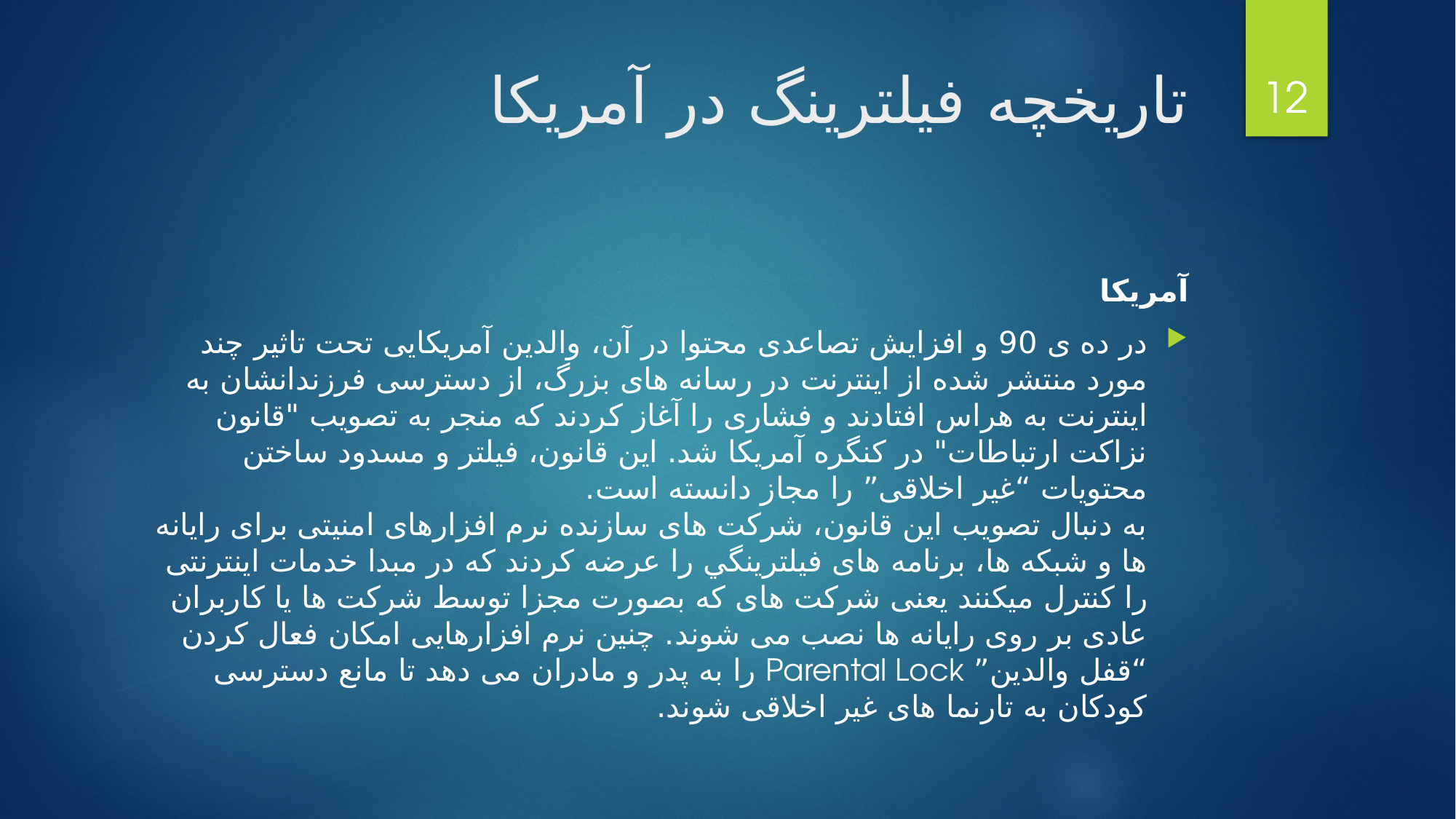

12
تاریخچه فیلترینگ در آمریکا
آمريكا
در ده ی 90 و افزایش تصاعدی محتوا در آن، والدین آمریکایی تحت تاثیر چند مورد منتشر شده از اینترنت در رسانه های بزرگ، از دسترسی فرزندانشان به اینترنت به هراس افتادند و فشاری را آغاز کردند که منجر به تصویب "قانون نزاکت ارتباطات" در کنگره آمریکا شد. این قانون، فيلتر و مسدود ساختن محتویات “غیر اخلاقی” را مجاز دانسته است.
به دنبال تصویب این قانون، شرکت های سازنده نرم افزارهای امنیتی برای رایانه ها و شبکه ها، برنامه های فيلترينگي را عرضه کردند که در مبدا خدمات اینترنتی را کنترل میکنند یعنی شرکت های که بصورت مجزا توسط شرکت ها یا کاربران عادی بر روی رایانه ها نصب می شوند. چنین نرم افزارهایی امکان فعال کردن “قفل والدین” Parental Lock را به پدر و مادران می دهد تا مانع دسترسی کودکان به تارنما های غیر اخلاقی شوند.